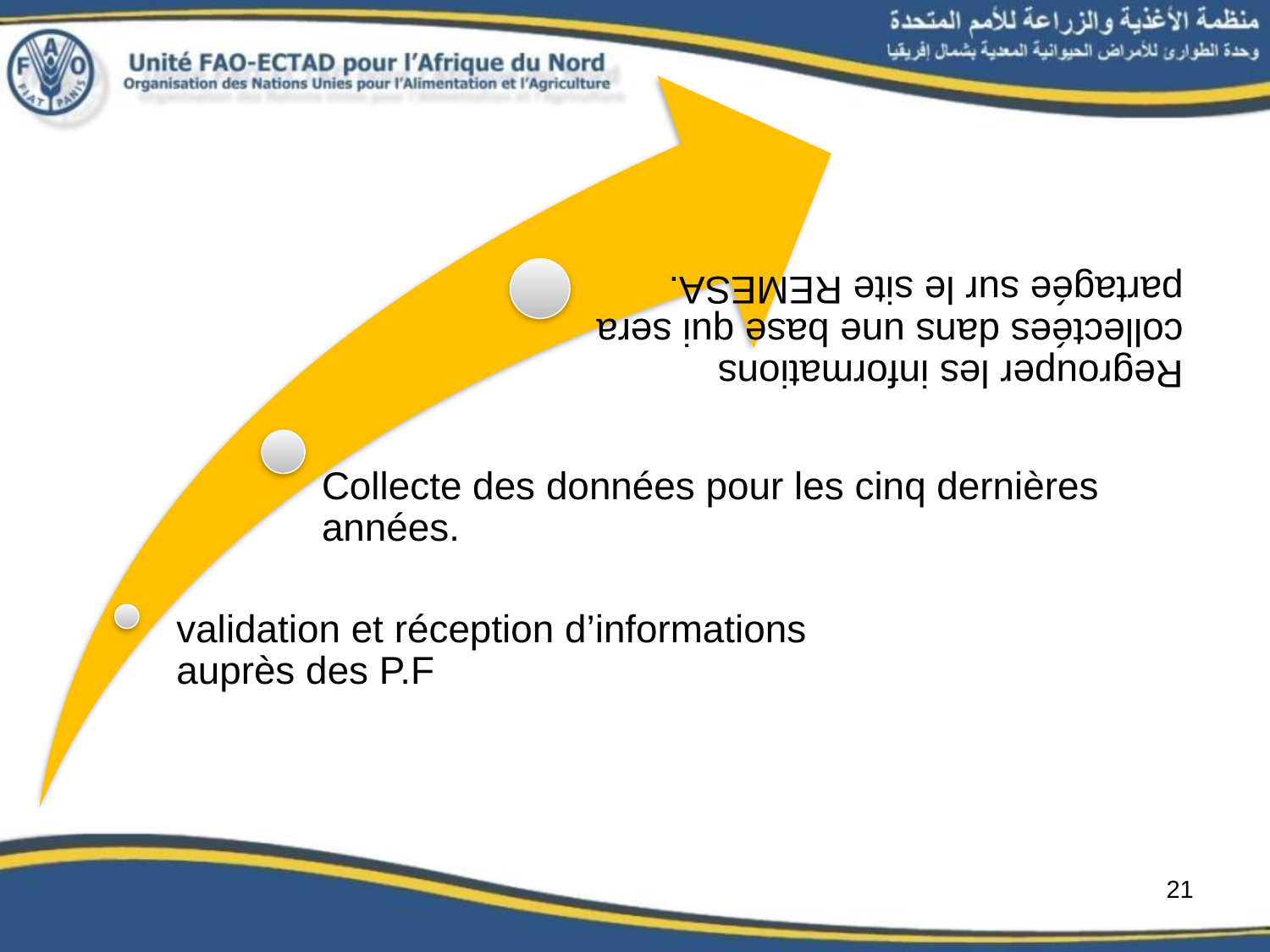

validation et réception d’informations auprès des P.F
Collecte des données pour les cinq dernières années.
Regrouper les informations collectées dans une base qui sera partagée sur le site REMESA.
21